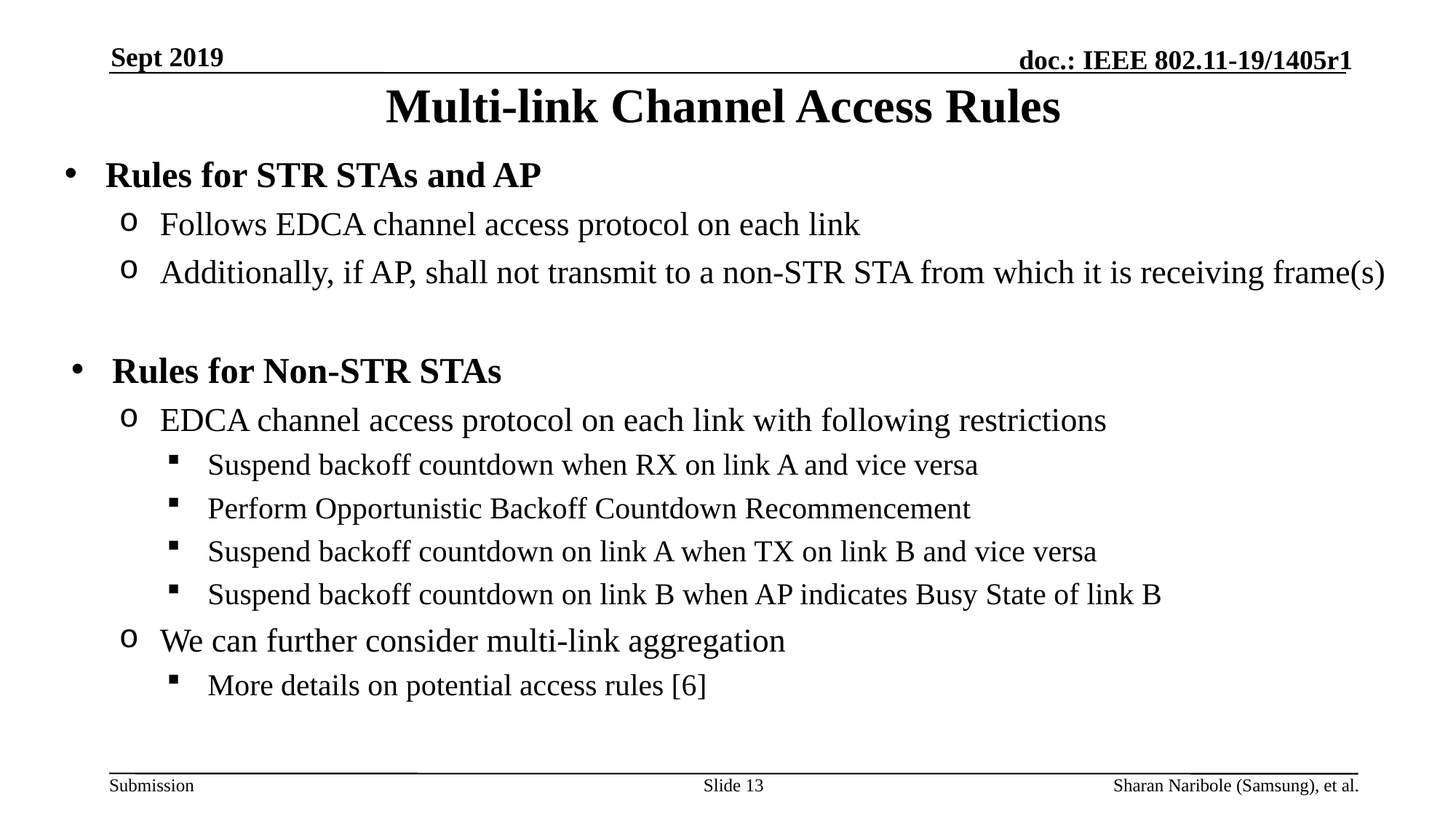

# Multi-link Channel Access Rules
Sept 2019
Rules for STR STAs and AP
Follows EDCA channel access protocol on each link
Additionally, if AP, shall not transmit to a non-STR STA from which it is receiving frame(s)

Rules for Non-STR STAs
EDCA channel access protocol on each link with following restrictions
Suspend backoff countdown when RX on link A and vice versa
Perform Opportunistic Backoff Countdown Recommencement
Suspend backoff countdown on link A when TX on link B and vice versa
Suspend backoff countdown on link B when AP indicates Busy State of link B
We can further consider multi-link aggregation
More details on potential access rules [6]

Slide 13
Sharan Naribole (Samsung), et al.